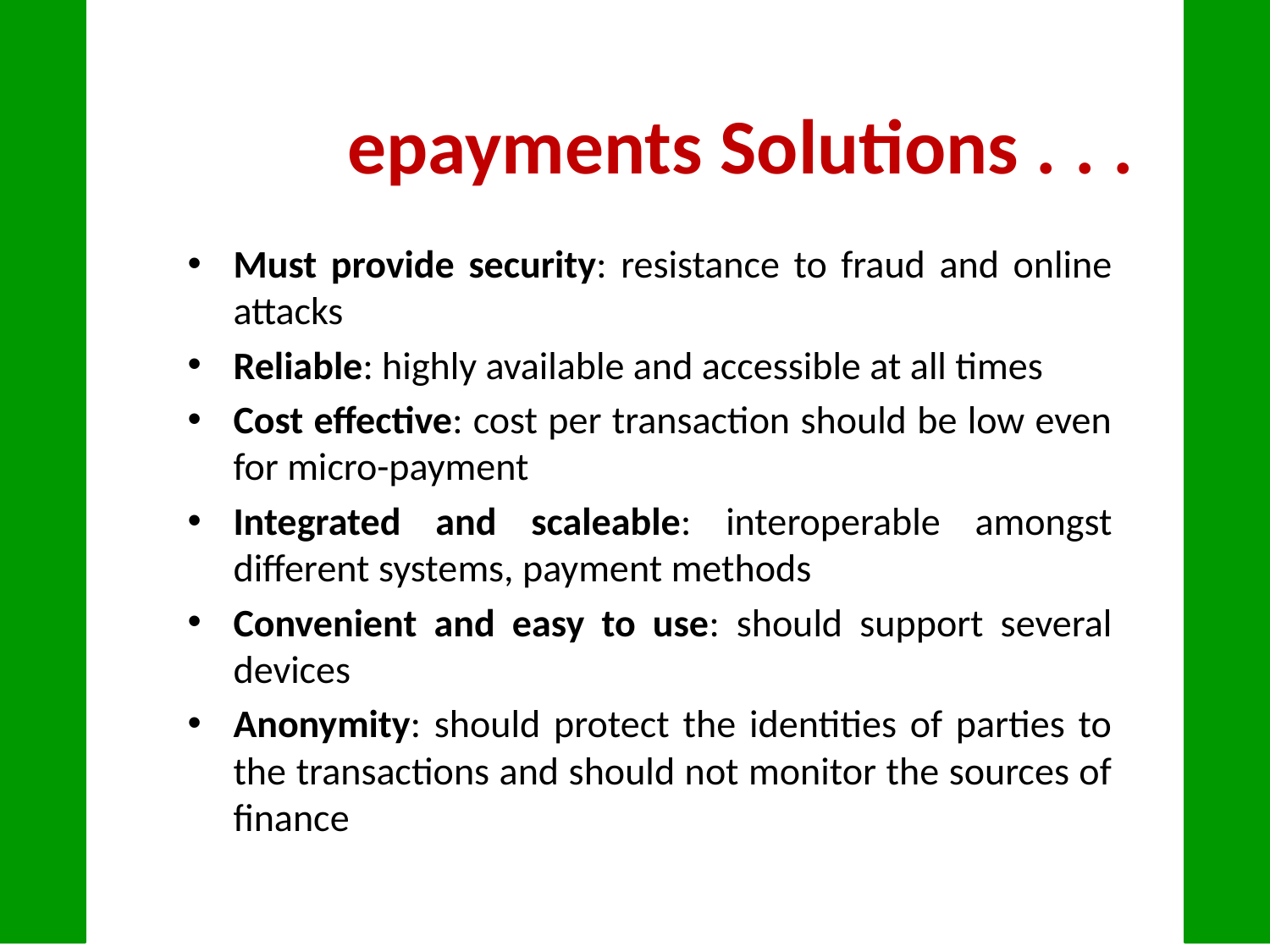

# epayments Solutions . . .
Must provide security: resistance to fraud and online attacks
Reliable: highly available and accessible at all times
Cost effective: cost per transaction should be low even for micro-payment
Integrated and scaleable: interoperable amongst different systems, payment methods
Convenient and easy to use: should support several devices
Anonymity: should protect the identities of parties to the transactions and should not monitor the sources of finance